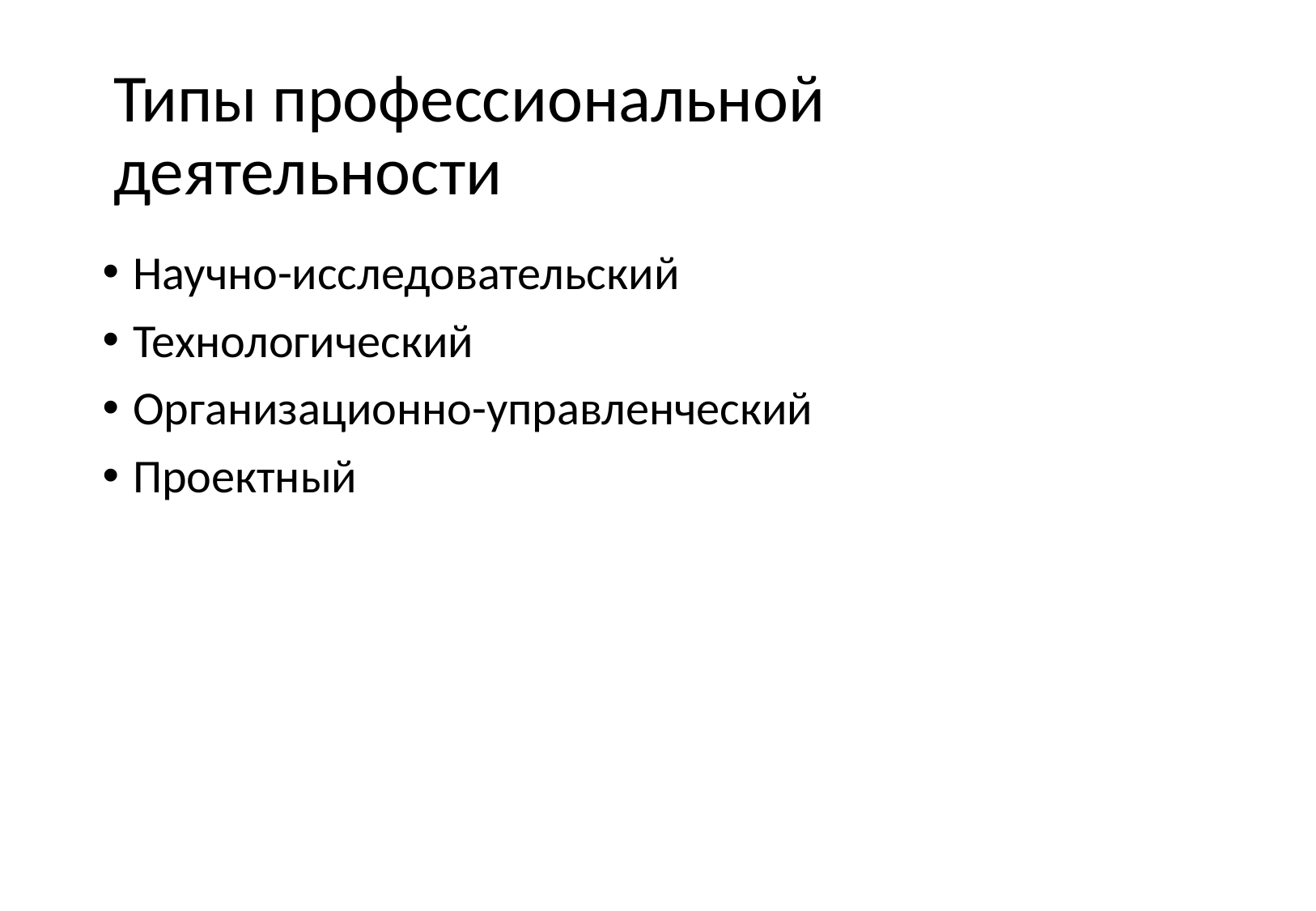

# Типы профессиональной деятельности
Научно-исследовательский
Технологический
Организационно-управленческий
Проектный